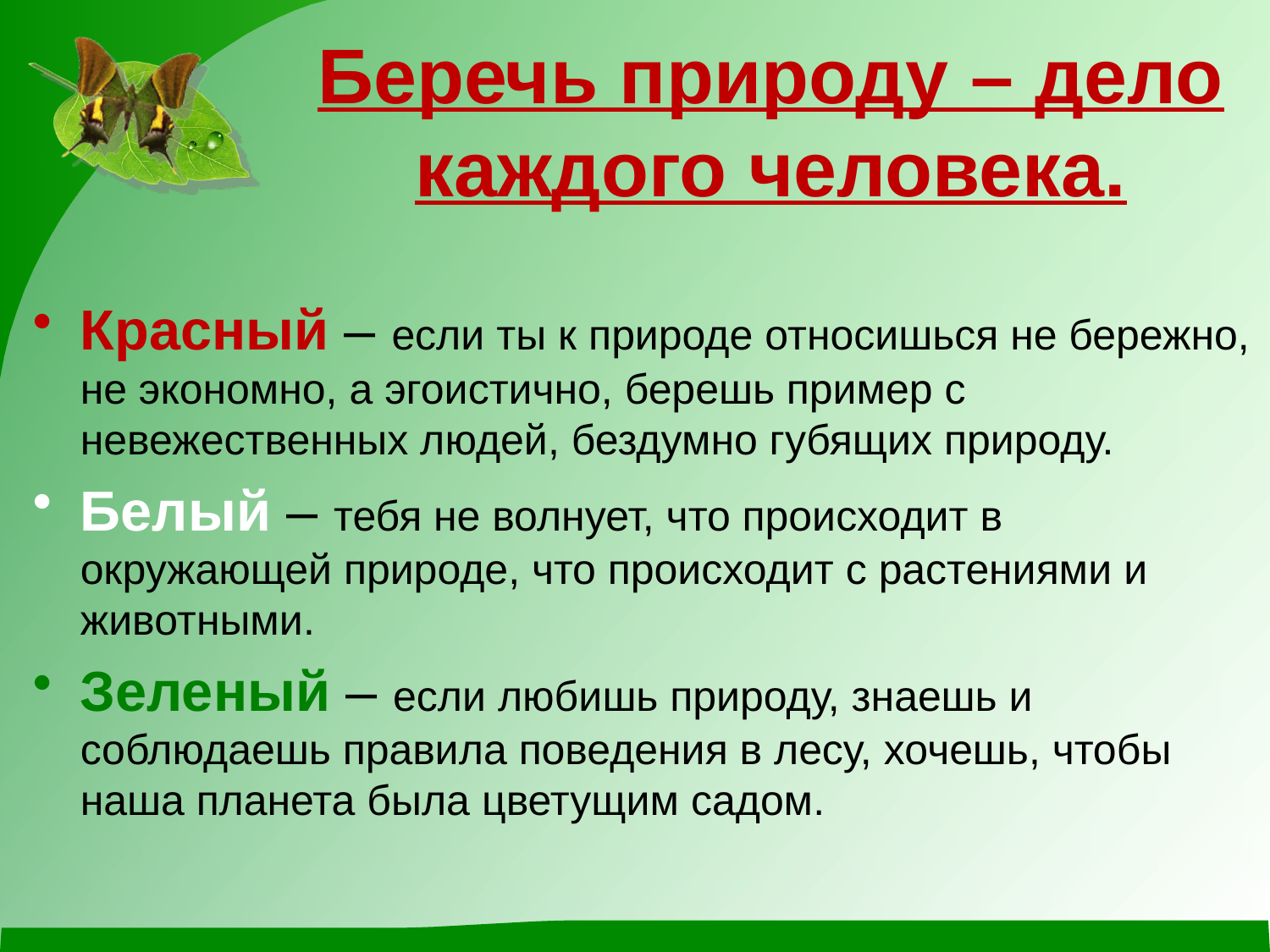

# Беречь природу – дело каждого человека.
Красный – если ты к природе относишься не бережно, не экономно, а эгоистично, берешь пример с невежественных людей, бездумно губящих природу.
Белый – тебя не волнует, что происходит в окружающей природе, что происходит с растениями и животными.
Зеленый – если любишь природу, знаешь и соблюдаешь правила поведения в лесу, хочешь, чтобы наша планета была цветущим садом.